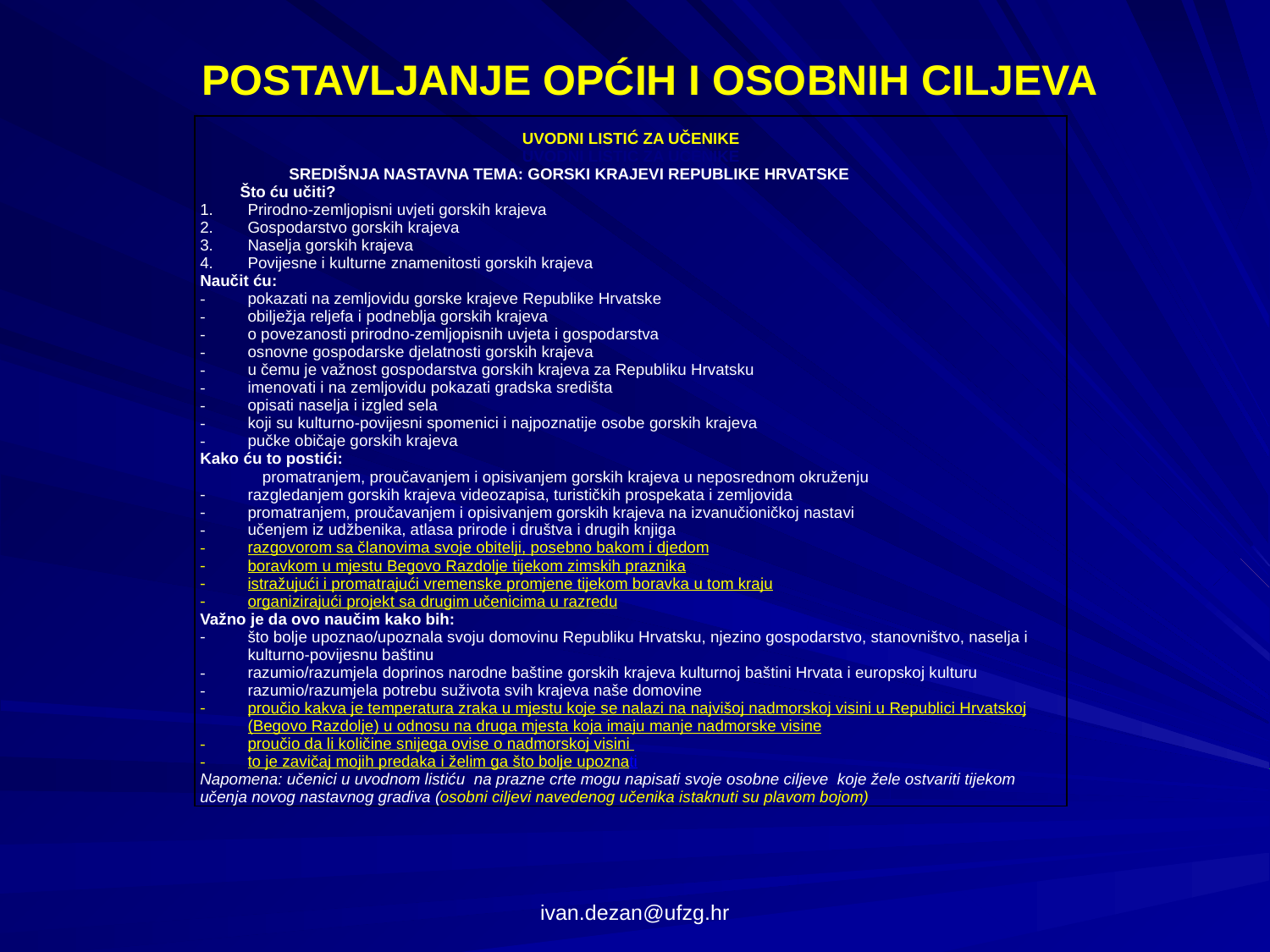

POSTAVLJANJE OPĆIH I OSOBNIH CILJEVA
| UVODNI LISTIĆ ZA UČENIKE UVODNI LISTIĆ ZA UČENIKE SREDIŠNJA NASTAVNA TEMA: GORSKI KRAJEVI REPUBLIKE HRVATSKE Što ću učiti? Prirodno-zemljopisni uvjeti gorskih krajeva Gospodarstvo gorskih krajeva Naselja gorskih krajeva Povijesne i kulturne znamenitosti gorskih krajeva Naučit ću: pokazati na zemljovidu gorske krajeve Republike Hrvatske obilježja reljefa i podneblja gorskih krajeva o povezanosti prirodno-zemljopisnih uvjeta i gospodarstva osnovne gospodarske djelatnosti gorskih krajeva u čemu je važnost gospodarstva gorskih krajeva za Republiku Hrvatsku imenovati i na zemljovidu pokazati gradska središta opisati naselja i izgled sela koji su kulturno-povijesni spomenici i najpoznatije osobe gorskih krajeva pučke običaje gorskih krajeva Kako ću to postići: promatranjem, proučavanjem i opisivanjem gorskih krajeva u neposrednom okruženju razgledanjem gorskih krajeva videozapisa, turističkih prospekata i zemljovida promatranjem, proučavanjem i opisivanjem gorskih krajeva na izvanučioničkoj nastavi učenjem iz udžbenika, atlasa prirode i društva i drugih knjiga razgovorom sa članovima svoje obitelji, posebno bakom i djedom boravkom u mjestu Begovo Razdolje tijekom zimskih praznika istražujući i promatrajući vremenske promjene tijekom boravka u tom kraju organizirajući projekt sa drugim učenicima u razredu Važno je da ovo naučim kako bih: što bolje upoznao/upoznala svoju domovinu Republiku Hrvatsku, njezino gospodarstvo, stanovništvo, naselja i kulturno-povijesnu baštinu razumio/razumjela doprinos narodne baštine gorskih krajeva kulturnoj baštini Hrvata i europskoj kulturu razumio/razumjela potrebu suživota svih krajeva naše domovine proučio kakva je temperatura zraka u mjestu koje se nalazi na najvišoj nadmorskoj visini u Republici Hrvatskoj (Begovo Razdolje) u odnosu na druga mjesta koja imaju manje nadmorske visine proučio da li količine snijega ovise o nadmorskoj visini to je zavičaj mojih predaka i želim ga što bolje upoznati Napomena: učenici u uvodnom listiću na prazne crte mogu napisati svoje osobne ciljeve koje žele ostvariti tijekom učenja novog nastavnog gradiva (osobni ciljevi navedenog učenika istaknuti su plavom bojom) |
| --- |
ivan.dezan@ufzg.hr